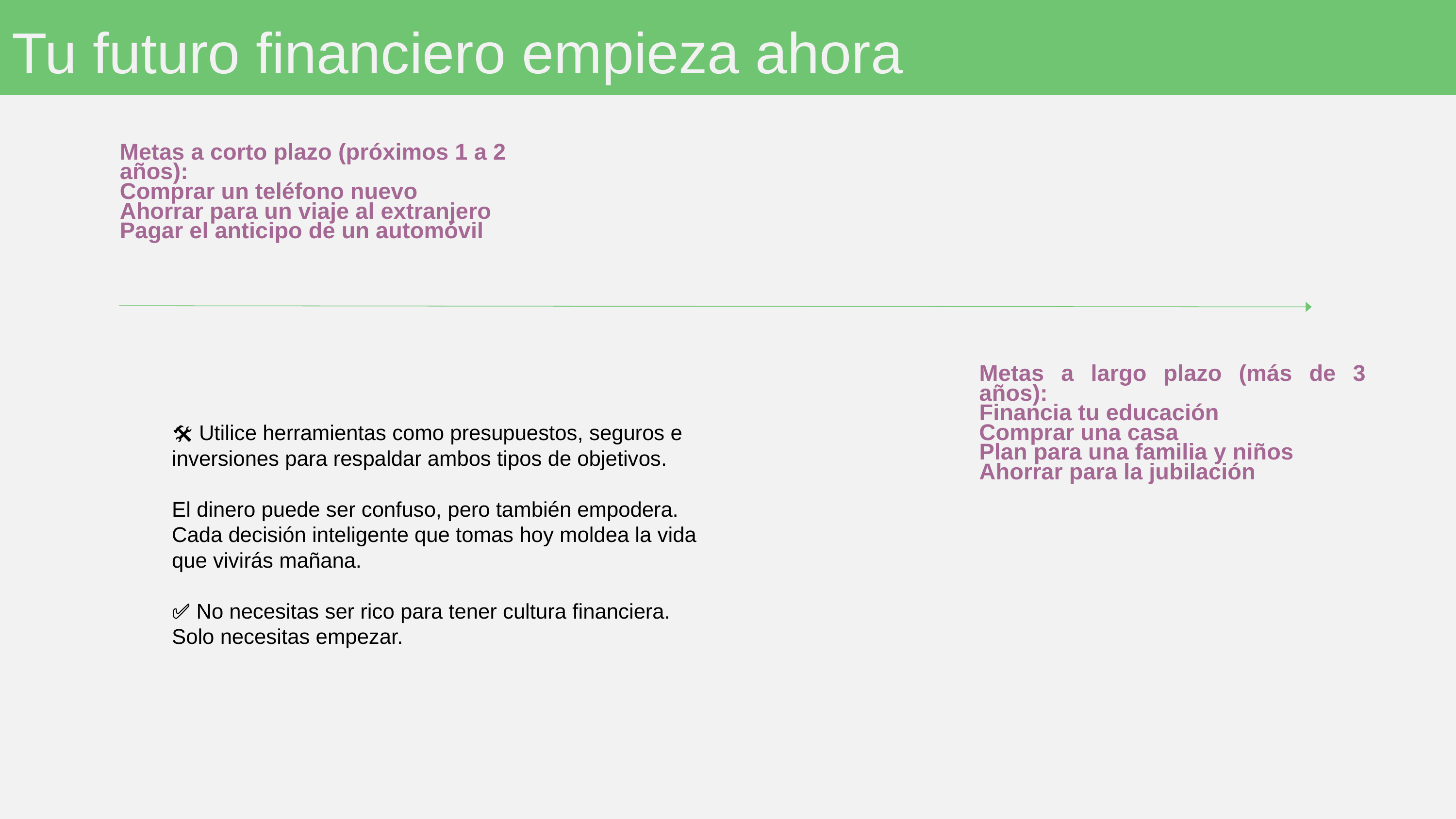

Tu futuro financiero empieza ahora

Metas a corto plazo (próximos 1 a 2 años):
Comprar un teléfono nuevo
Ahorrar para un viaje al extranjero
Pagar el anticipo de un automóvil

Metas a largo plazo (más de 3 años):
Financia tu educación
Comprar una casa
Plan para una familia y niños
Ahorrar para la jubilación
🛠️ Utilice herramientas como presupuestos, seguros e inversiones para respaldar ambos tipos de objetivos.

El dinero puede ser confuso, pero también empodera. Cada decisión inteligente que tomas hoy moldea la vida que vivirás mañana.

✅ No necesitas ser rico para tener cultura financiera. Solo necesitas empezar.